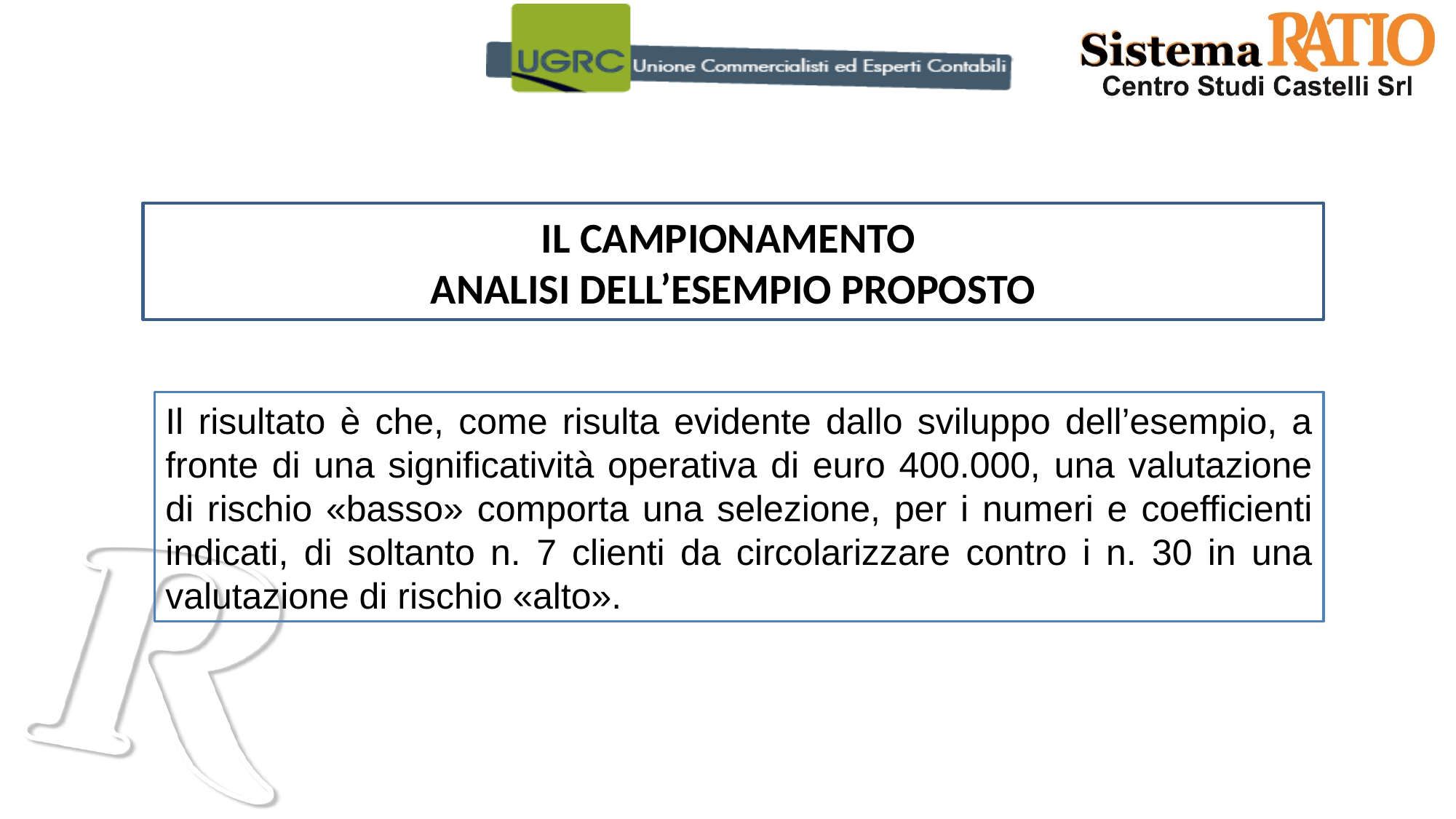

IL CAMPIONAMENTO
ANALISI DELL’ESEMPIO PROPOSTO
Il risultato è che, come risulta evidente dallo sviluppo dell’esempio, a fronte di una significatività operativa di euro 400.000, una valutazione di rischio «basso» comporta una selezione, per i numeri e coefficienti indicati, di soltanto n. 7 clienti da circolarizzare contro i n. 30 in una valutazione di rischio «alto».